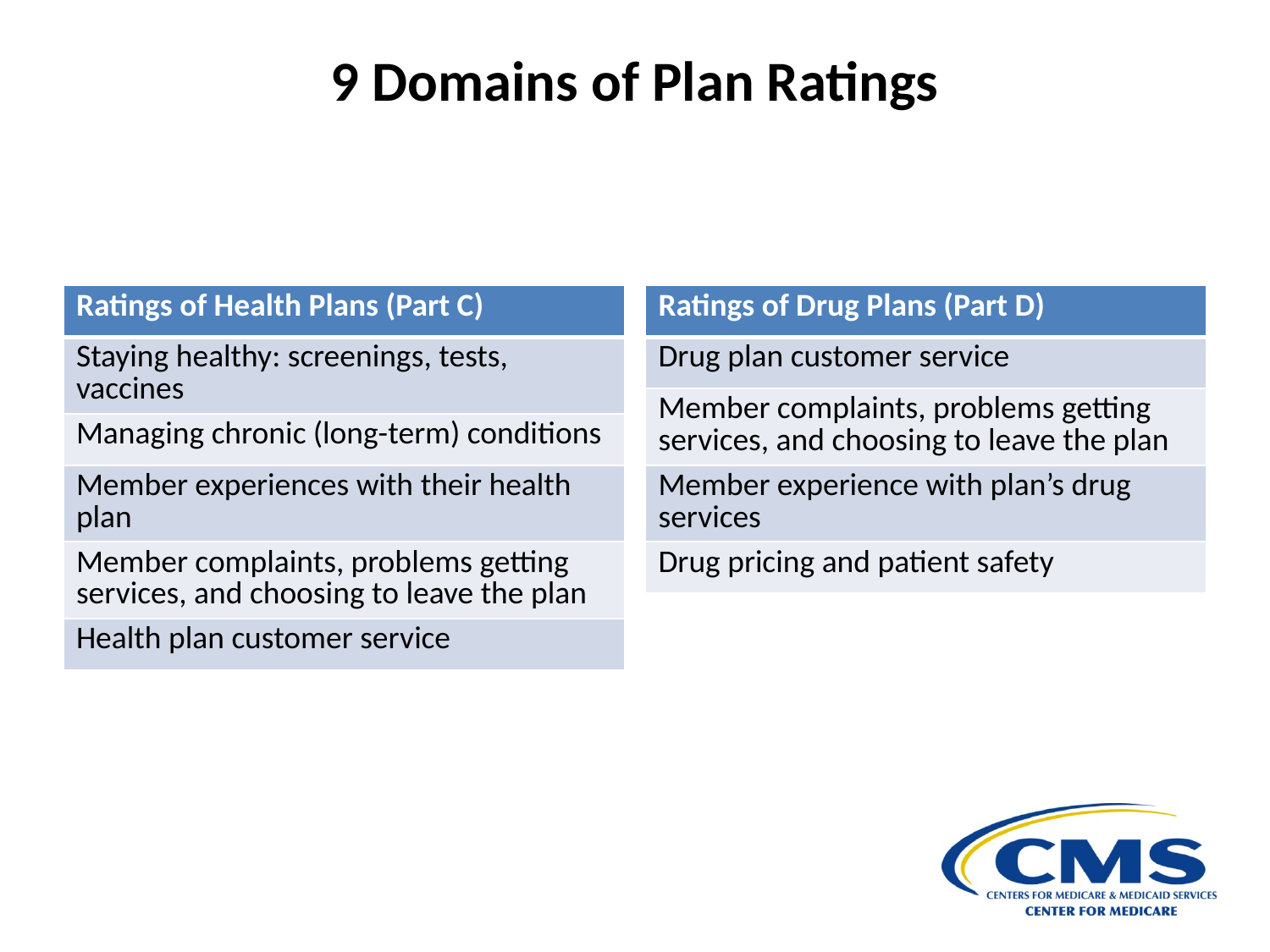

9 Domains of Plan Ratings
| Ratings of Health Plans (Part C) |
| --- |
| Staying healthy: screenings, tests, vaccines |
| Managing chronic (long-term) conditions |
| Member experiences with their health plan |
| Member complaints, problems getting services, and choosing to leave the plan |
| Health plan customer service |
| Ratings of Drug Plans (Part D) |
| --- |
| Drug plan customer service |
| Member complaints, problems getting services, and choosing to leave the plan |
| Member experience with plan’s drug services |
| Drug pricing and patient safety |